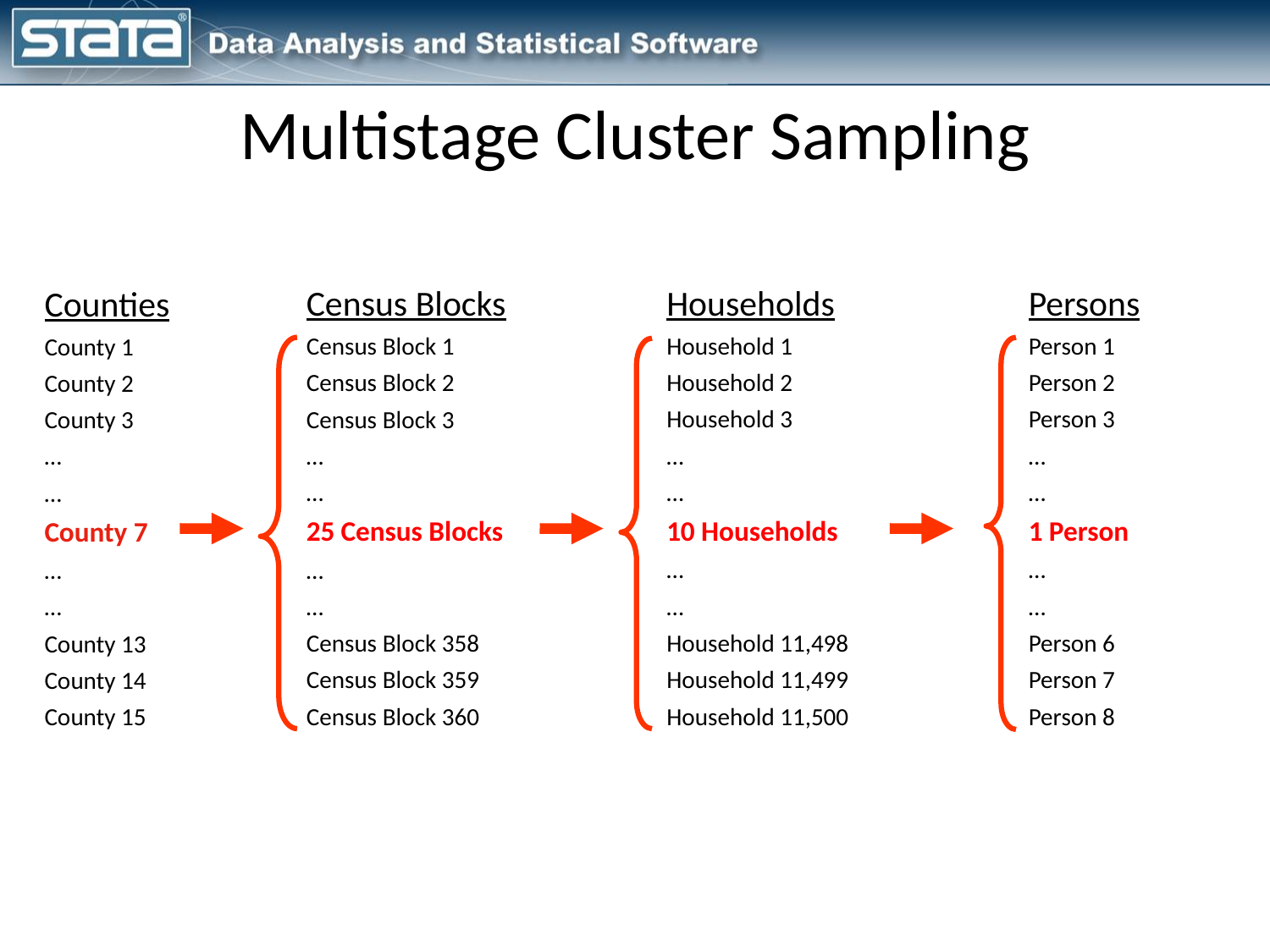

# Multistage Cluster Sampling
Census Blocks
Census Block 1
Census Block 2
Census Block 3
…
…
25 Census Blocks
…
…
Census Block 358
Census Block 359
Census Block 360
Households
Household 1
Household 2
Household 3
…
…
10 Households
…
…
Household 11,498
Household 11,499
Household 11,500
Persons
Person 1
Person 2
Person 3
…
…
1 Person
…
…
Person 6
Person 7
Person 8
Counties
County 1
County 2
County 3
…
…
County 7
…
…
County 13
County 14
County 15